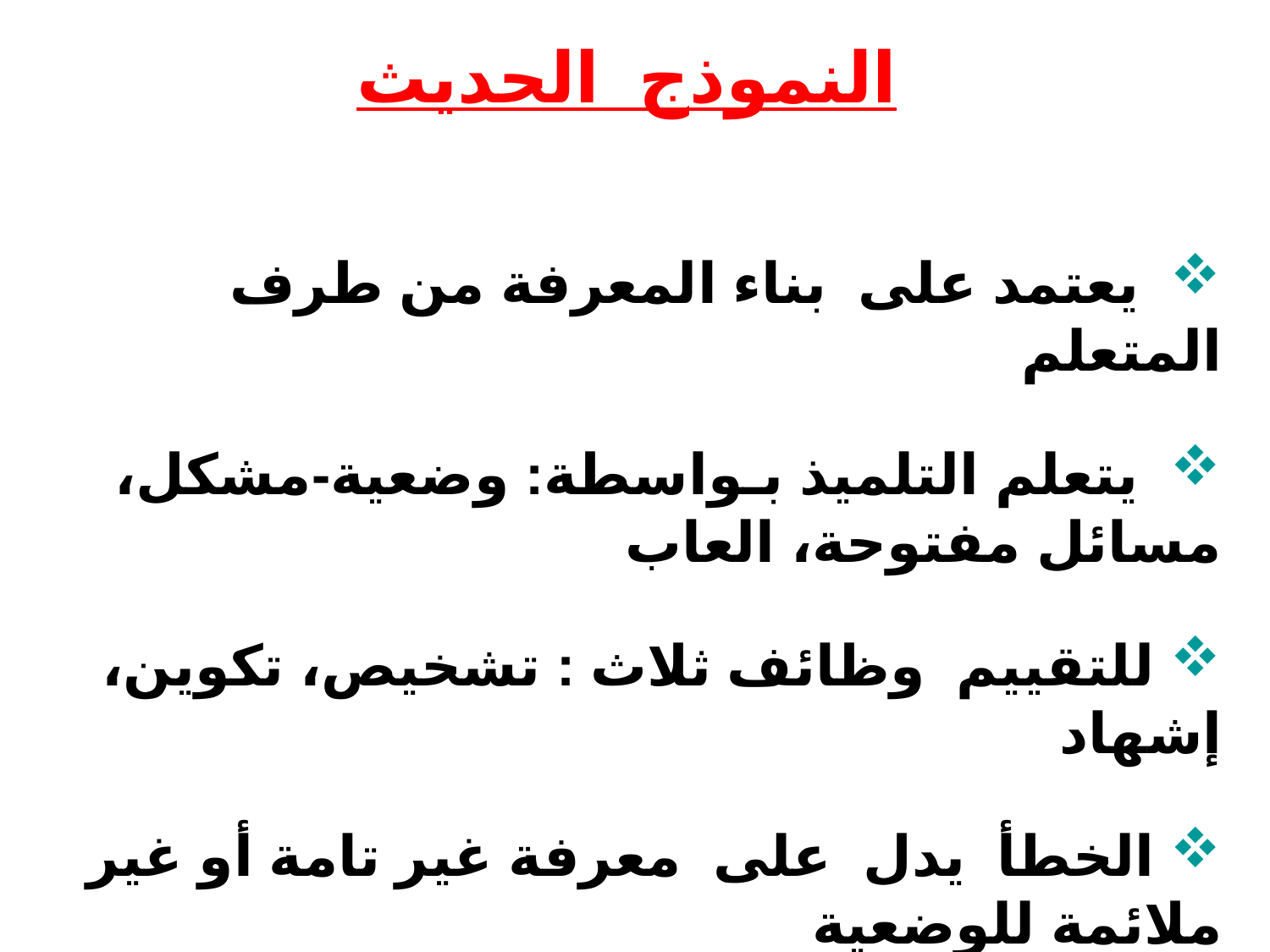

النموذج  الحديث

  يعتمد على  بناء المعرفة من طرف المتعلم

  يتعلم التلميذ بـواسطة: وضعية-مشكل، مسائل مفتوحة، العاب

 للتقييم  وظائف ثلاث : تشخيص، تكوين، إشهاد

 الخطأ  يدل  على  معرفة غير تامة أو غير ملائمة للوضعية
             أو  في  طريق  البناء